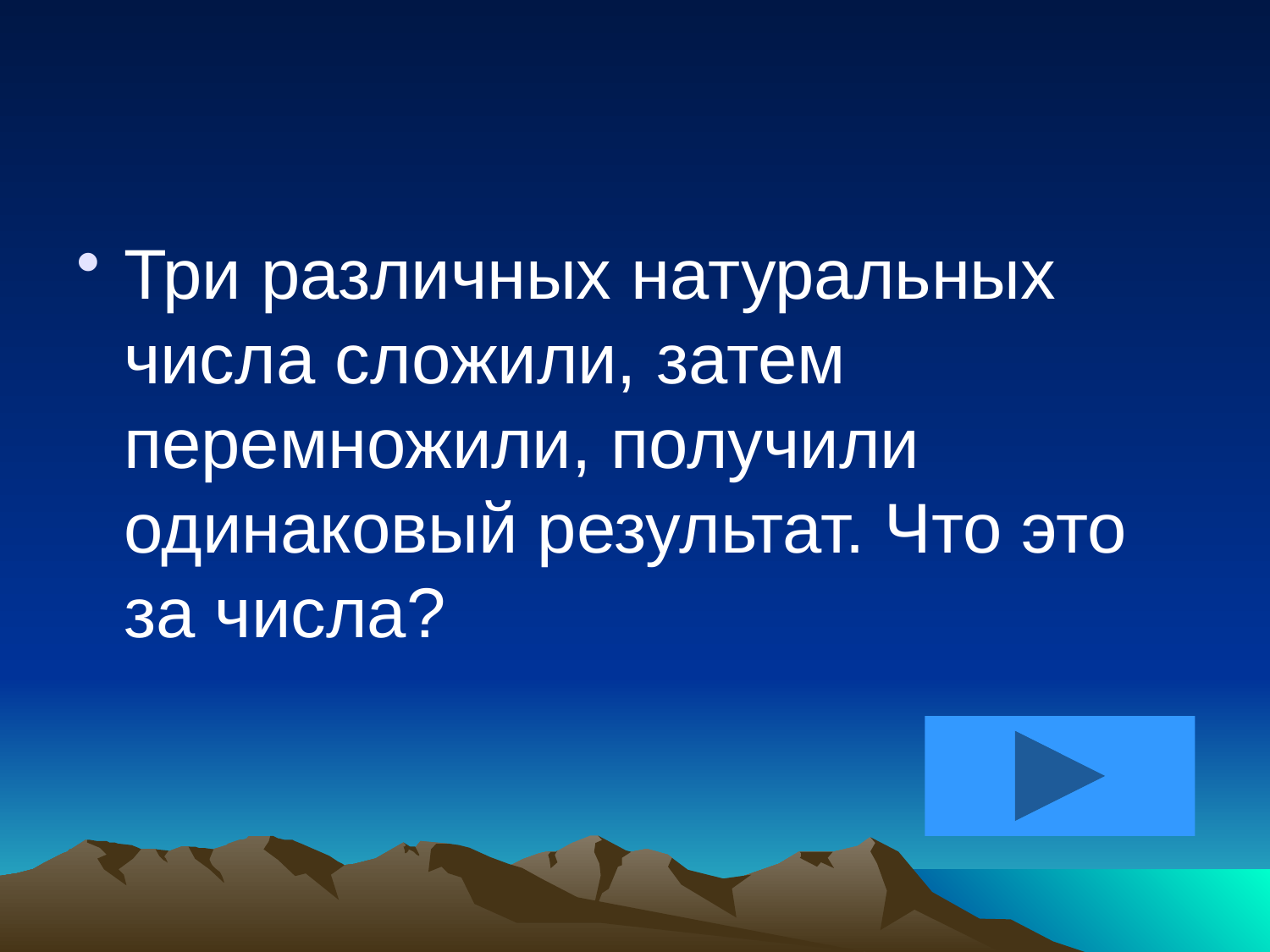

#
Три различных натуральных числа сложили, затем перемножили, получили одинаковый результат. Что это за числа?